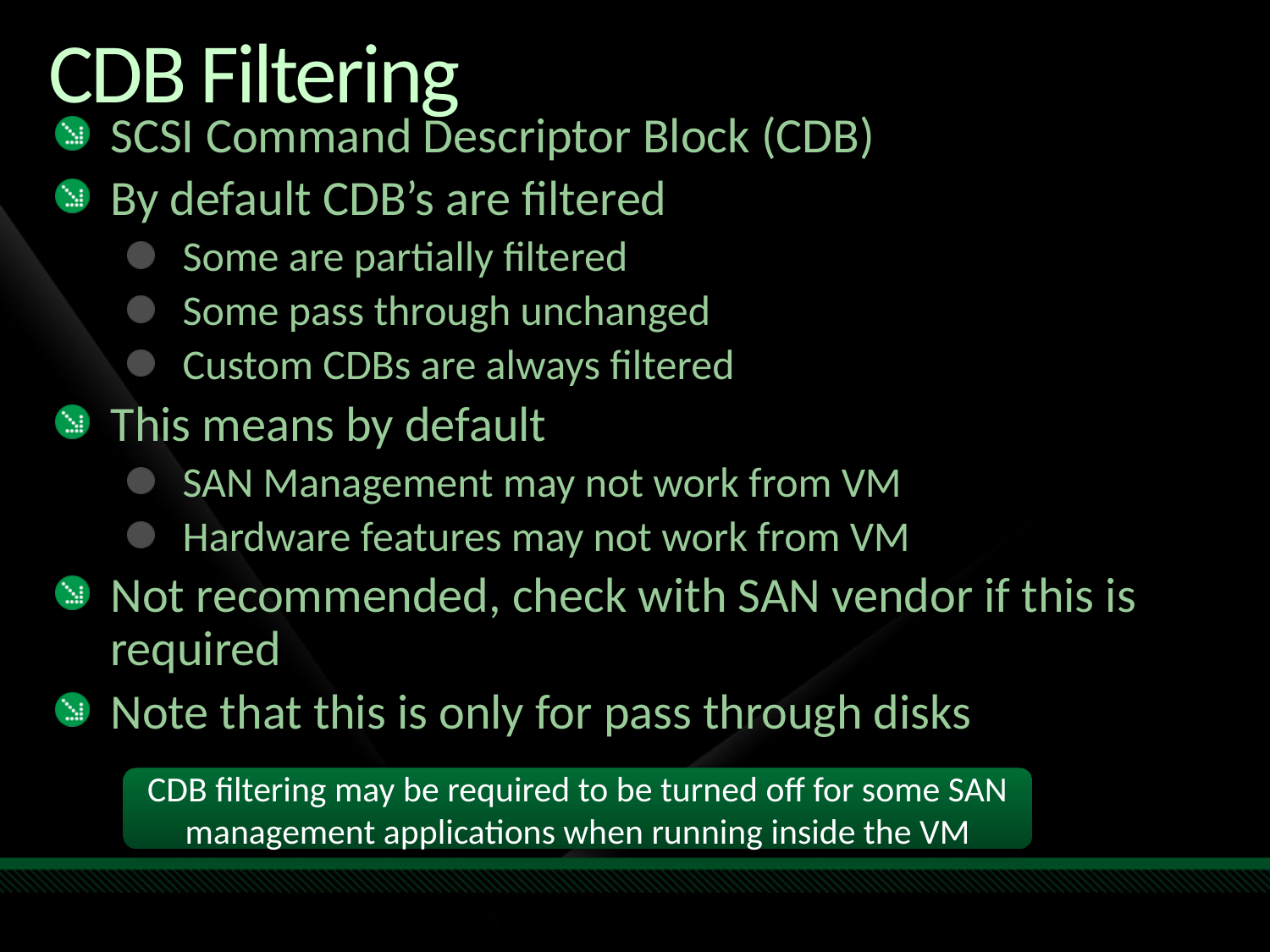

# CDB Filtering
SCSI Command Descriptor Block (CDB)
By default CDB’s are filtered
Some are partially filtered
Some pass through unchanged
Custom CDBs are always filtered
This means by default
SAN Management may not work from VM
Hardware features may not work from VM
Not recommended, check with SAN vendor if this is required
Note that this is only for pass through disks

CDB filtering may be required to be turned off for some SAN management applications when running inside the VM